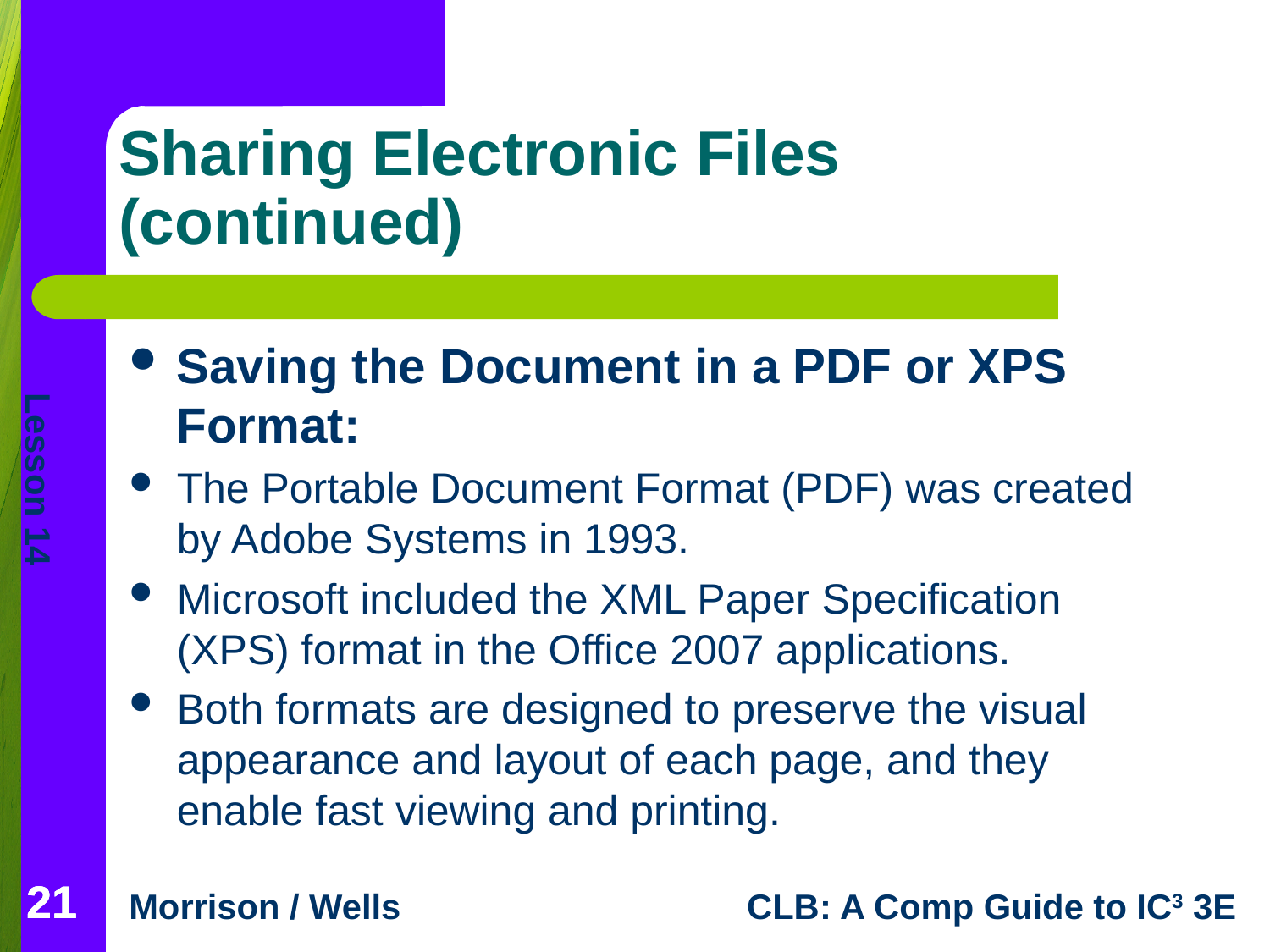

Sharing Electronic Files (continued)
Saving the Document in a PDF or XPS Format:
The Portable Document Format (PDF) was created by Adobe Systems in 1993.
Microsoft included the XML Paper Specification (XPS) format in the Office 2007 applications.
Both formats are designed to preserve the visual appearance and layout of each page, and they enable fast viewing and printing.
21
21
21